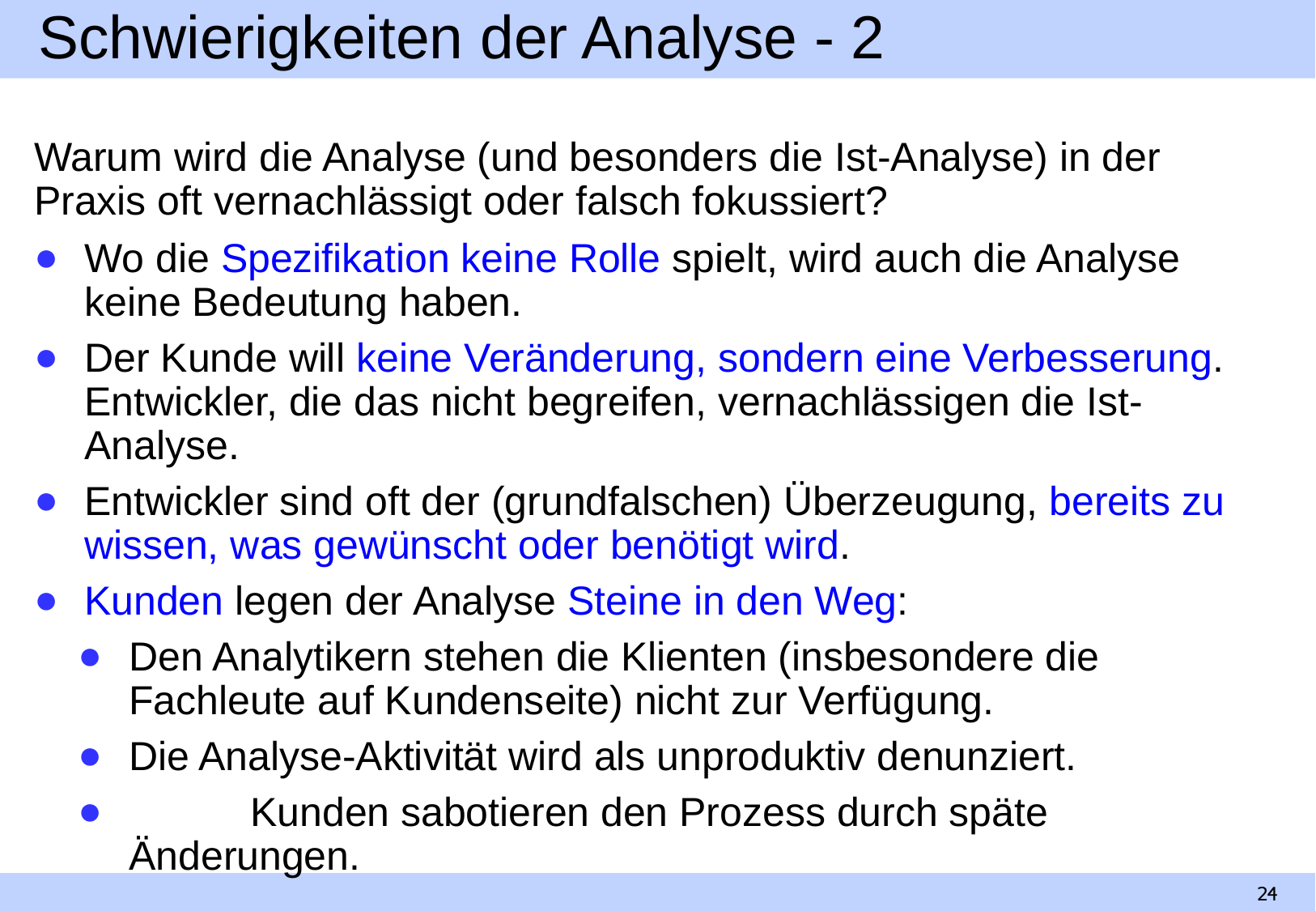

# Schwierigkeiten der Analyse - 2
Warum wird die Analyse (und besonders die Ist-Analyse) in der Praxis oft vernachlässigt oder falsch fokussiert?
Wo die Spezifikation keine Rolle spielt, wird auch die Analyse keine Bedeutung haben.
Der Kunde will keine Veränderung, sondern eine Verbesserung. Entwickler, die das nicht begreifen, vernachlässigen die Ist-Analyse.
Entwickler sind oft der (grundfalschen) Überzeugung, bereits zu wissen, was gewünscht oder benötigt wird.
Kunden legen der Analyse Steine in den Weg:
Den Analytikern stehen die Klienten (insbesondere die Fachleute auf Kundenseite) nicht zur Verfügung.
Die Analyse-Aktivität wird als unproduktiv denunziert.
	Kunden sabotieren den Prozess durch späte Änderungen.

24